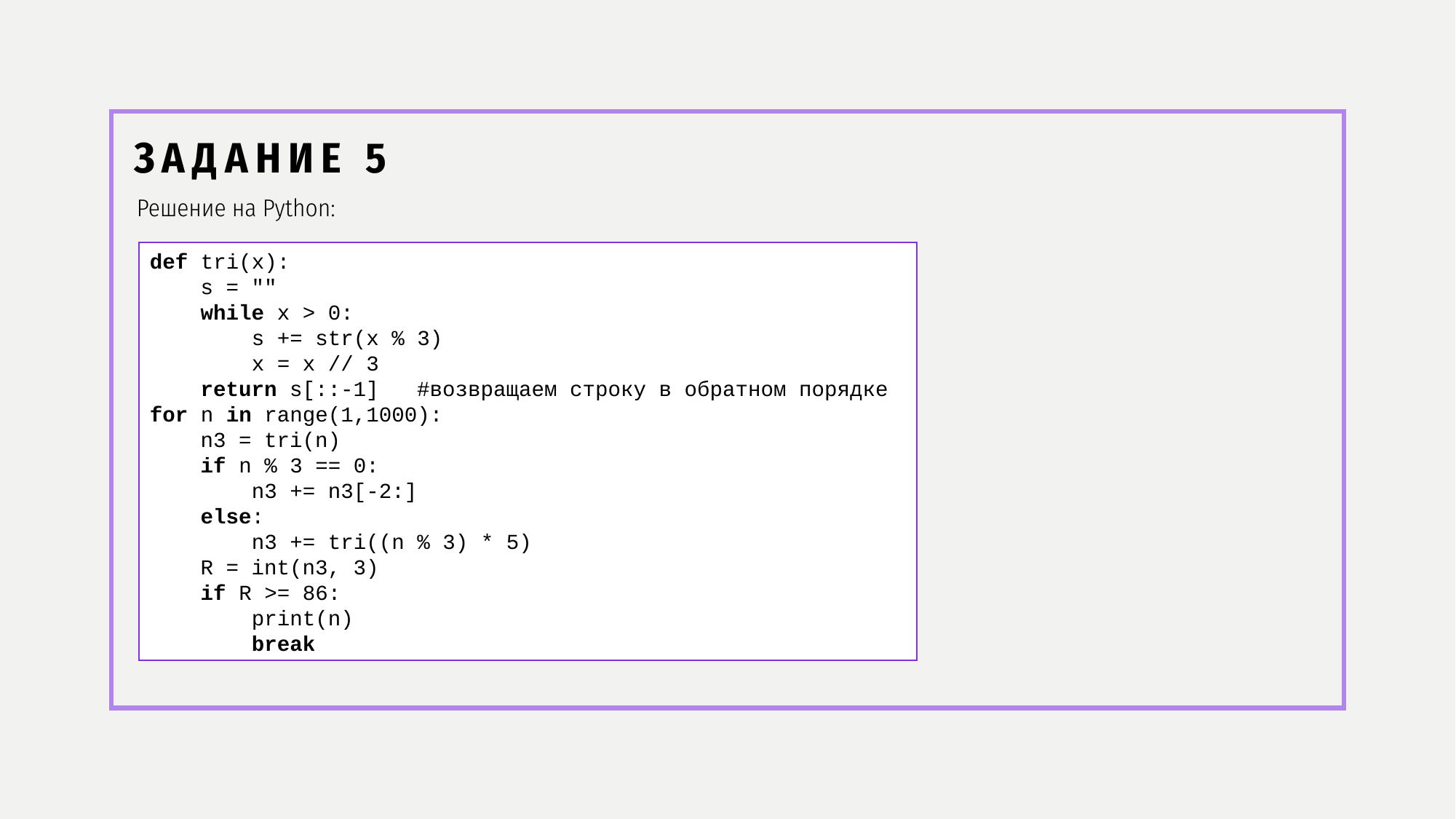

# Задание 5
Решение на Python:
def tri(x):
    s = ""
    while x > 0:
        s += str(x % 3)
        x = x // 3
    return s[::-1]   #возвращаем строку в обратном порядке
for n in range(1,1000):
    n3 = tri(n)
    if n % 3 == 0:
        n3 += n3[-2:]
    else:
        n3 += tri((n % 3) * 5)
    R = int(n3, 3)
    if R >= 86:
        print(n)
        break
.